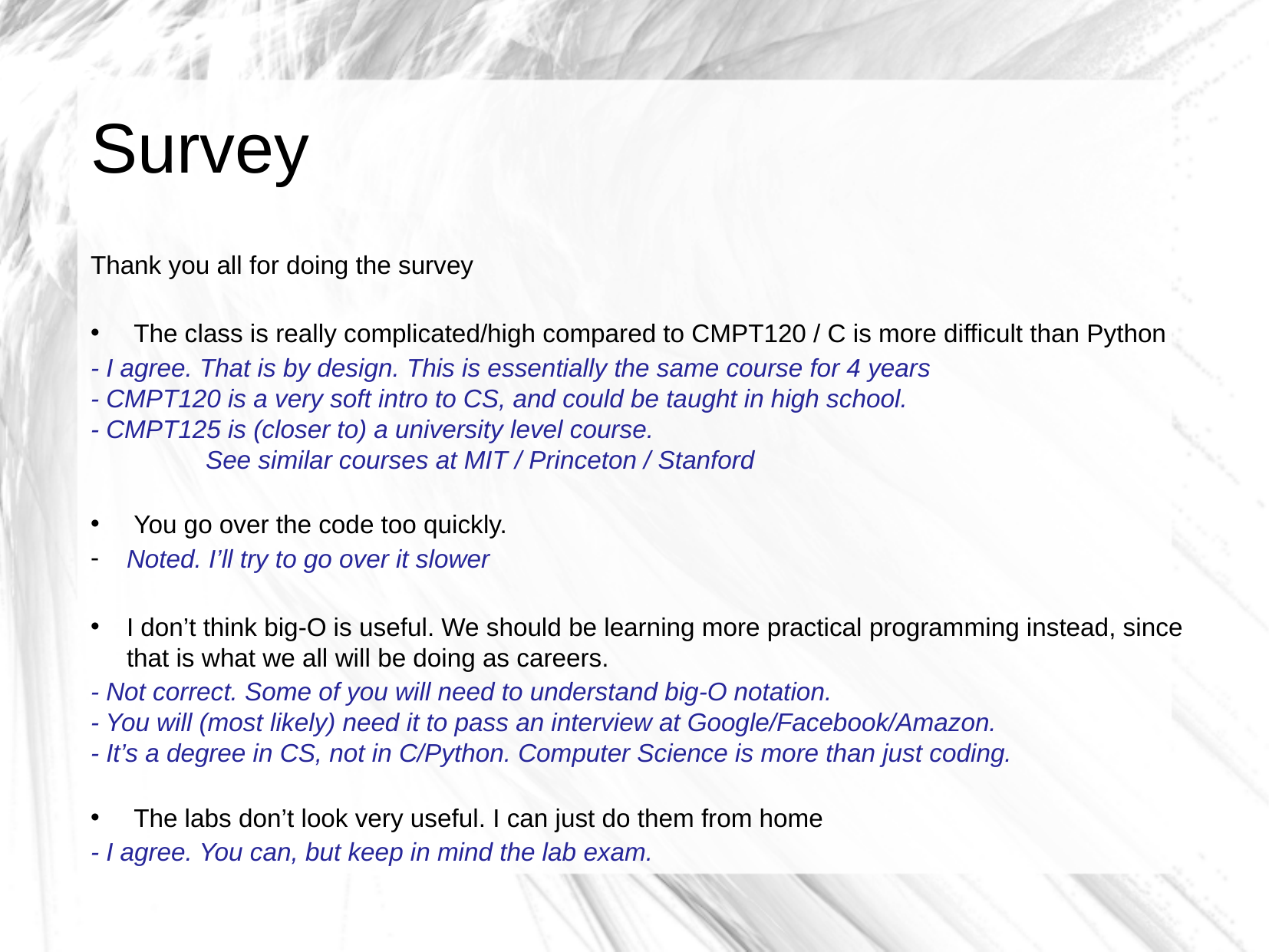

Survey
Thank you all for doing the survey

The class is really complicated/high compared to CMPT120 / C is more difficult than Python
- I agree. That is by design. This is essentially the same course for 4 years
- CMPT120 is a very soft intro to CS, and could be taught in high school.
- CMPT125 is (closer to) a university level course.
	See similar courses at MIT / Princeton / Stanford
You go over the code too quickly.
Noted. I’ll try to go over it slower

I don’t think big-O is useful. We should be learning more practical programming instead, since that is what we all will be doing as careers.
- Not correct. Some of you will need to understand big-O notation.
- You will (most likely) need it to pass an interview at Google/Facebook/Amazon.
- It’s a degree in CS, not in C/Python. Computer Science is more than just coding.
The labs don’t look very useful. I can just do them from home
- I agree. You can, but keep in mind the lab exam.